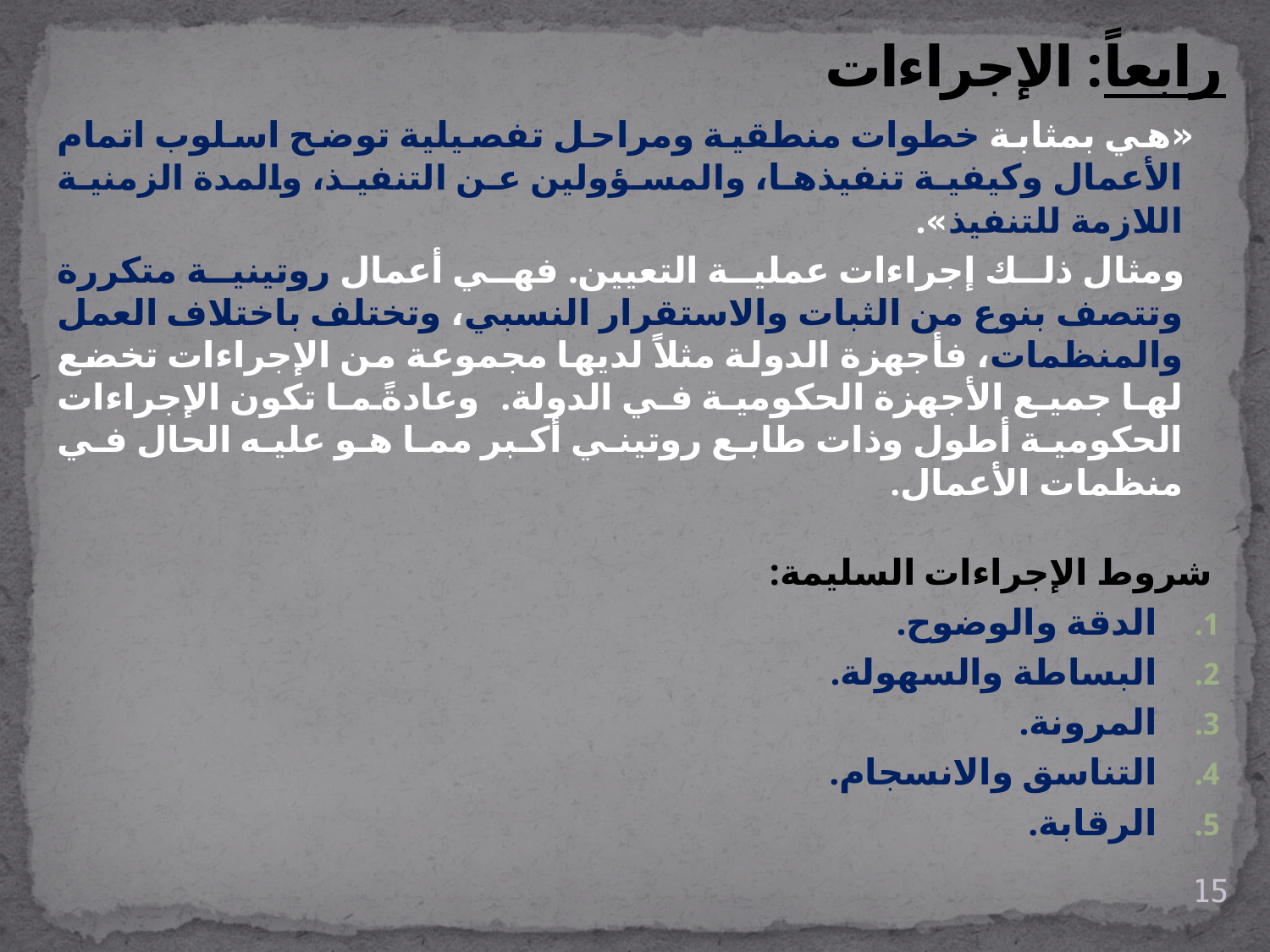

# رابعاً: الإجراءات
  «هي بمثابة خطوات منطقية ومراحل تفصيلية توضح اسلوب اتمام الأعمال وكيفية تنفيذها، والمسؤولين عن التنفيذ، والمدة الزمنية اللازمة للتنفيذ».
   ومثال ذلك إجراءات عملية التعيين. فهي أعمال روتينية متكررة وتتصف بنوع من الثبات والاستقرار النسبي، وتختلف باختلاف العمل والمنظمات، فأجهزة الدولة مثلاً لديها مجموعة من الإجراءات تخضع لها جميع الأجهزة الحكومية في الدولة. وعادةً ما تكون الإجراءات الحكومية أطول وذات طابع روتيني أكبر مما هو عليه الحال في منظمات الأعمال.

شروط الإجراءات السليمة:
الدقة والوضوح.
البساطة والسهولة.
المرونة.
التناسق والانسجام.
الرقابة.

15